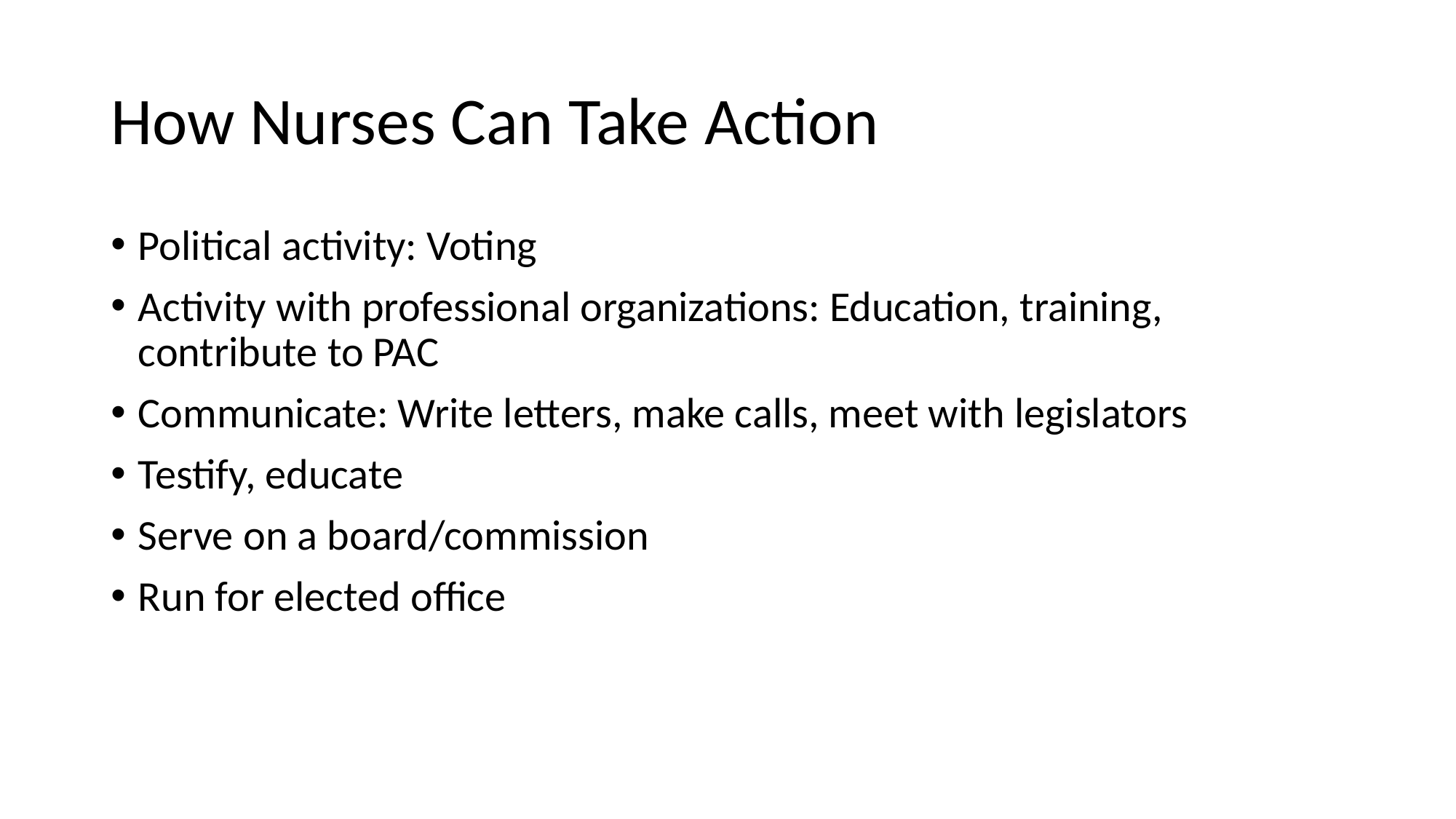

# How Nurses Can Take Action
Political activity: Voting
Activity with professional organizations: Education, training, contribute to PAC
Communicate: Write letters, make calls, meet with legislators
Testify, educate
Serve on a board/commission
Run for elected office